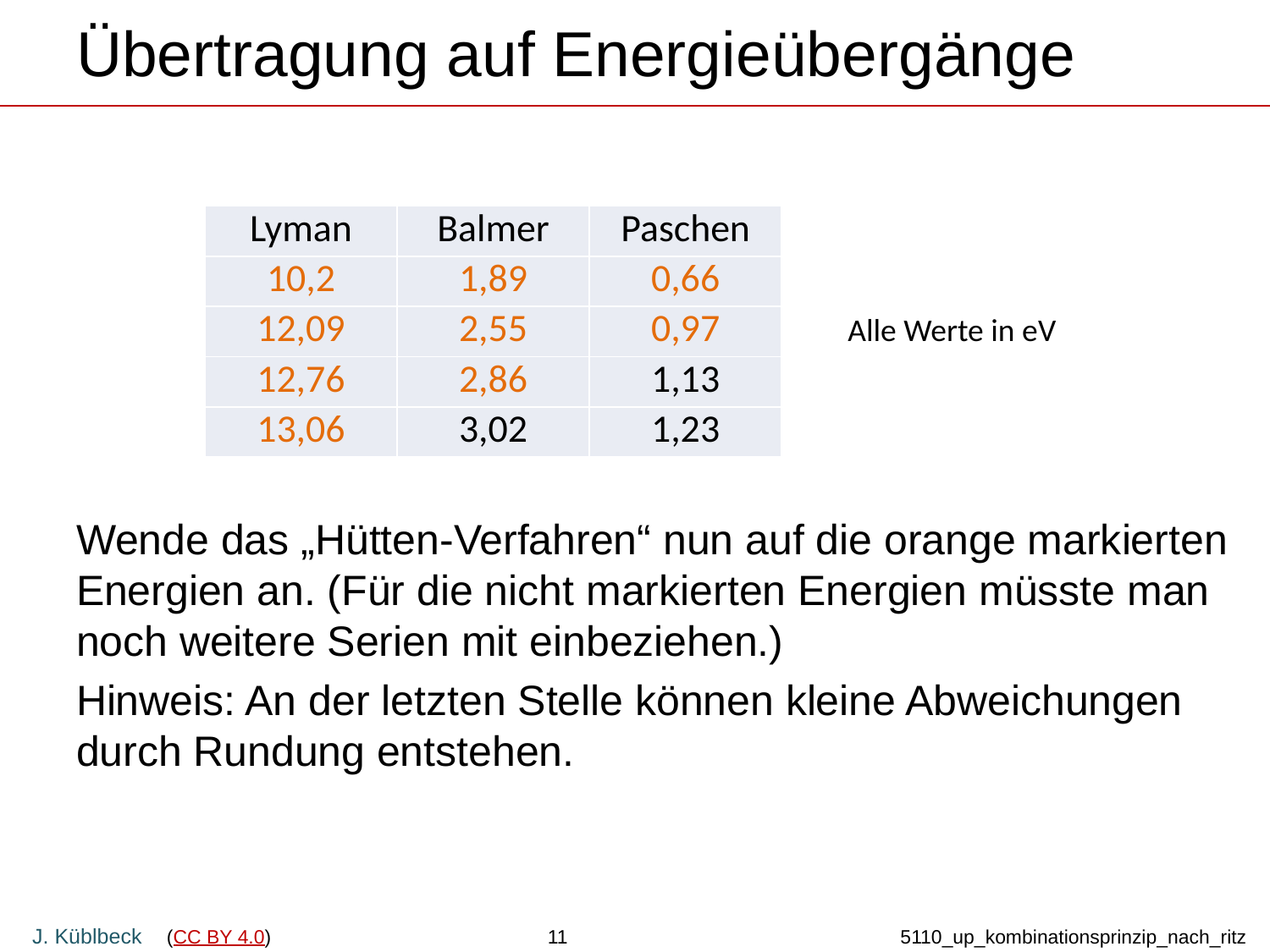

# Übertragung auf Energieübergänge
| Lyman | Balmer | Paschen |
| --- | --- | --- |
| 10,2 | 1,89 | 0,66 |
| 12,09 | 2,55 | 0,97 |
| 12,76 | 2,86 | 1,13 |
| 13,06 | 3,02 | 1,23 |
Alle Werte in eV
Wende das „Hütten-Verfahren“ nun auf die orange markierten Energien an. (Für die nicht markierten Energien müsste man noch weitere Serien mit einbeziehen.)
Hinweis: An der letzten Stelle können kleine Abweichungen durch Rundung entstehen.